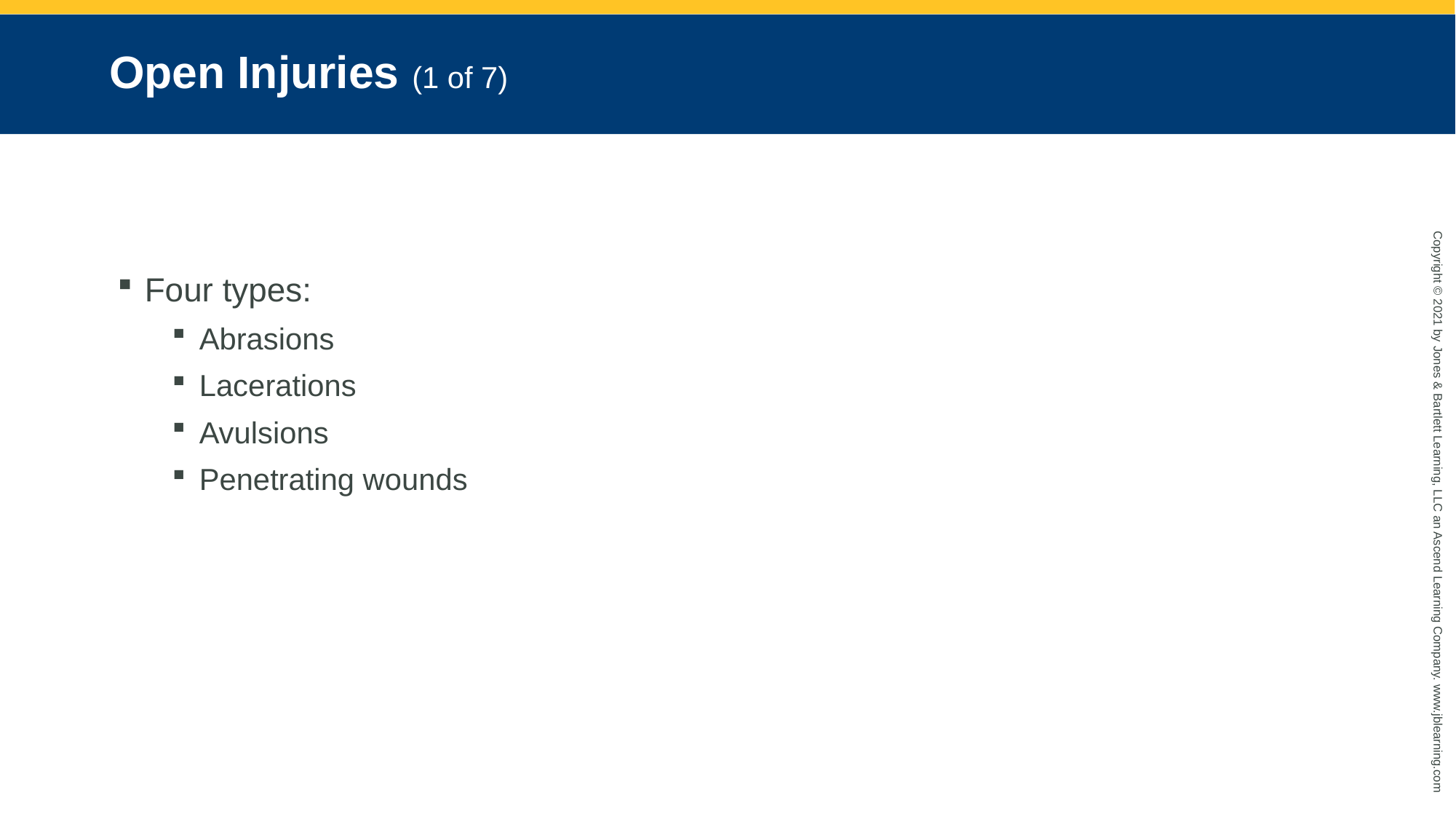

# Open Injuries (1 of 7)
Four types:
Abrasions
Lacerations
Avulsions
Penetrating wounds